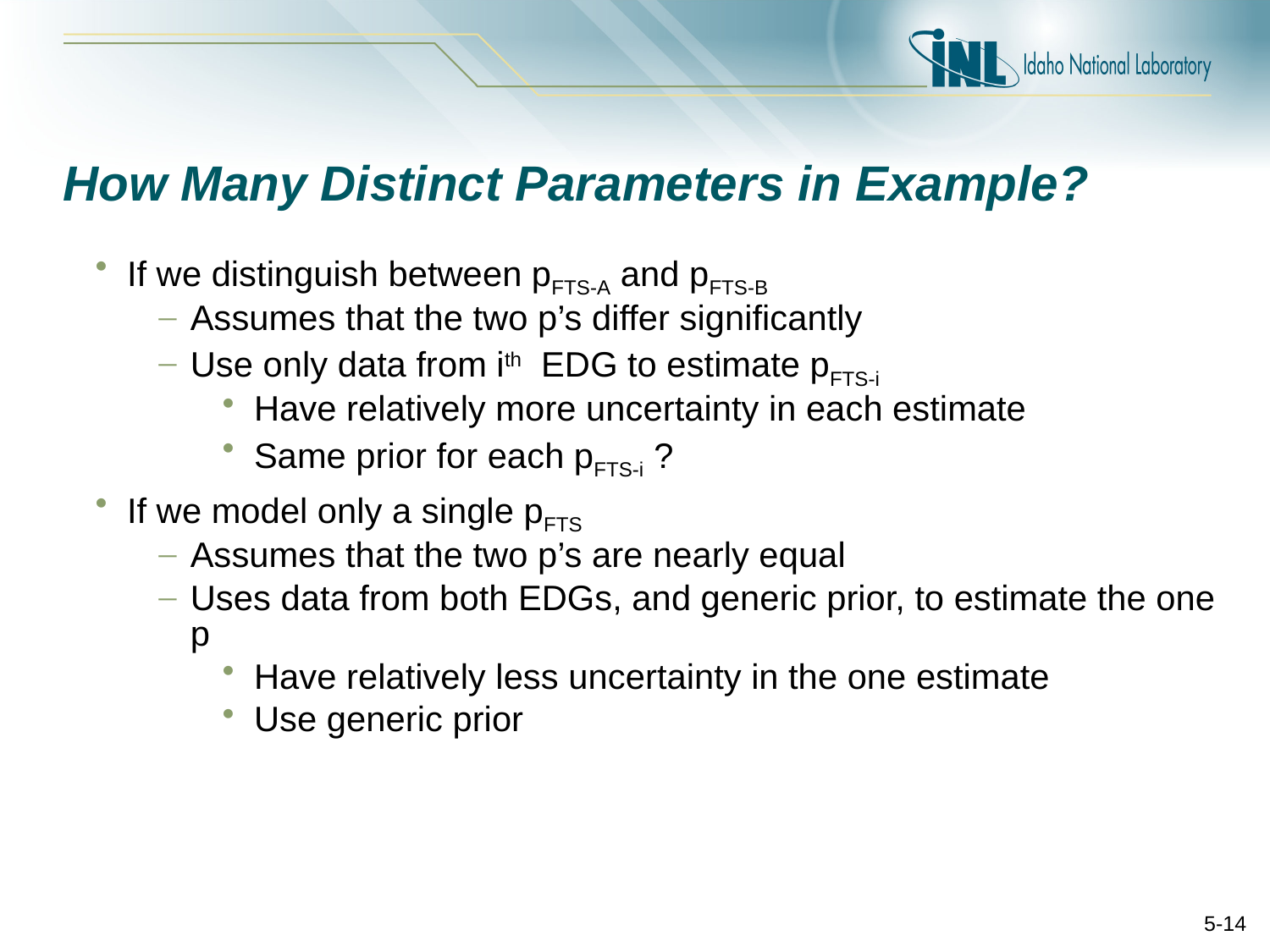

# How Many Distinct Parameters in Example?
If we distinguish between pFTS-A and pFTS-B
Assumes that the two p’s differ significantly
Use only data from ith  EDG to estimate pFTS-i
Have relatively more uncertainty in each estimate
Same prior for each pFTS-i ?
If we model only a single pFTS
Assumes that the two p’s are nearly equal
Uses data from both EDGs, and generic prior, to estimate the one p
Have relatively less uncertainty in the one estimate
Use generic prior

5-14